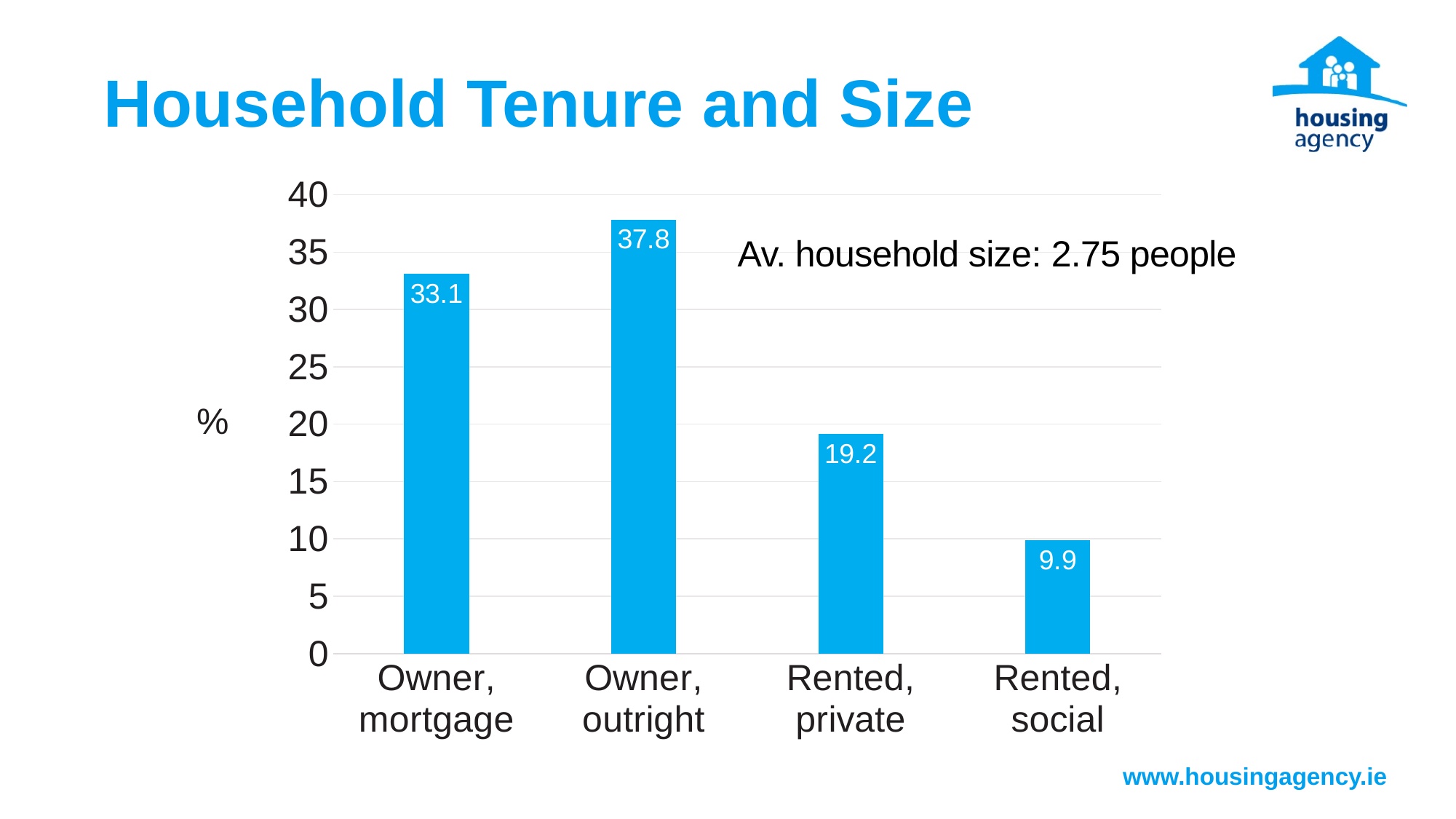

# Household Tenure and Size

### Chart

| Category | Households |
|---|---|
| Owner, mortgage | 33.12313762542333 |
| Owner, outright | 37.83504192062567 |
| Rented, private | 19.151842386609637 |
| Rented, social | 9.889978067341362 |
Av. household size: 2.75 people